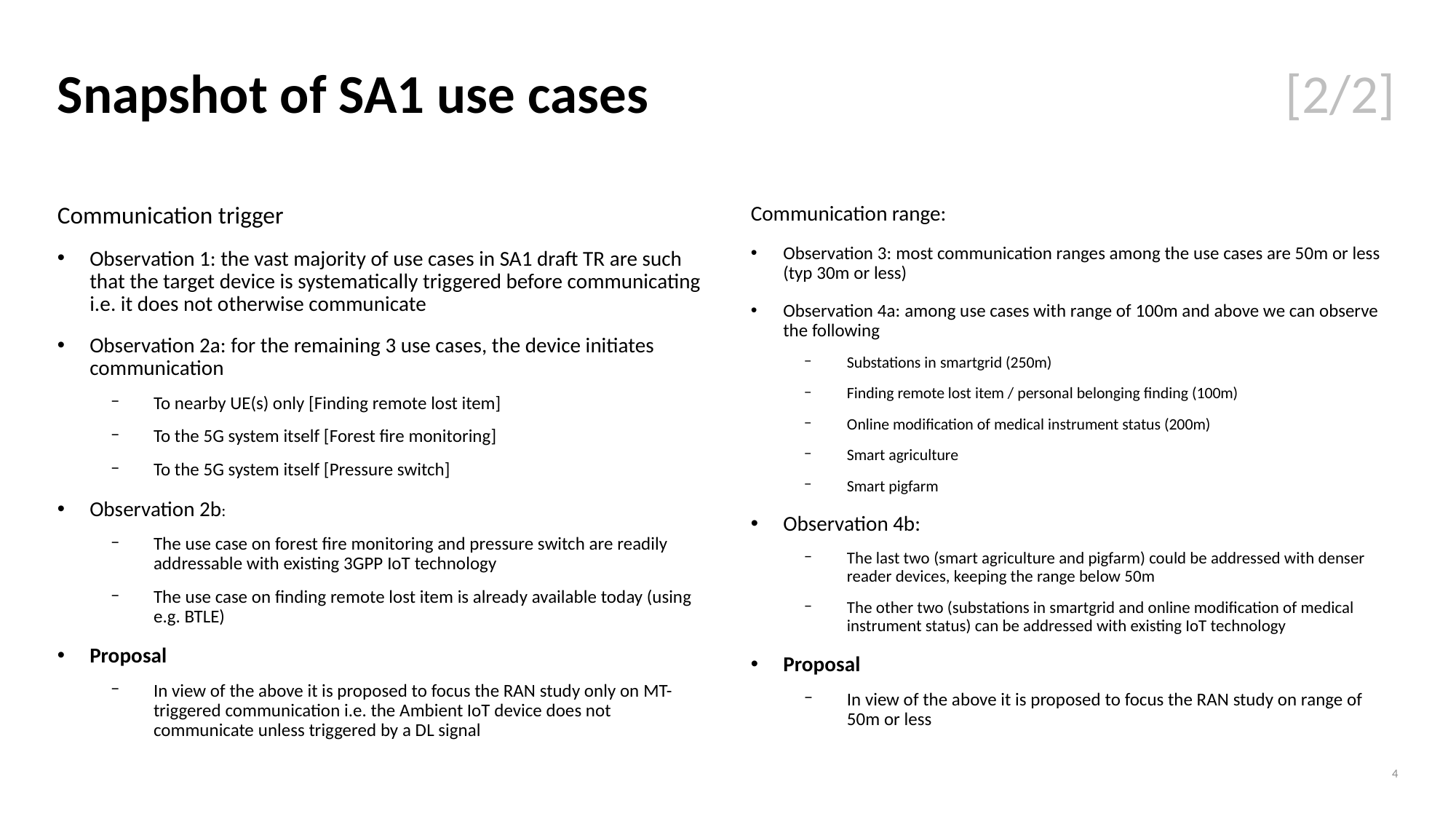

# Snapshot of SA1 use cases	[2/2]
Communication range:
Observation 3: most communication ranges among the use cases are 50m or less (typ 30m or less)
Observation 4a: among use cases with range of 100m and above we can observe the following
Substations in smartgrid (250m)
Finding remote lost item / personal belonging finding (100m)
Online modification of medical instrument status (200m)
Smart agriculture
Smart pigfarm
Observation 4b:
The last two (smart agriculture and pigfarm) could be addressed with denser reader devices, keeping the range below 50m
The other two (substations in smartgrid and online modification of medical instrument status) can be addressed with existing IoT technology
Proposal
In view of the above it is proposed to focus the RAN study on range of 50m or less

Communication trigger
Observation 1: the vast majority of use cases in SA1 draft TR are such that the target device is systematically triggered before communicating i.e. it does not otherwise communicate
Observation 2a: for the remaining 3 use cases, the device initiates communication
To nearby UE(s) only [Finding remote lost item]
To the 5G system itself [Forest fire monitoring]
To the 5G system itself [Pressure switch]
Observation 2b:
The use case on forest fire monitoring and pressure switch are readily addressable with existing 3GPP IoT technology
The use case on finding remote lost item is already available today (using e.g. BTLE)
Proposal
In view of the above it is proposed to focus the RAN study only on MT-triggered communication i.e. the Ambient IoT device does not communicate unless triggered by a DL signal
4